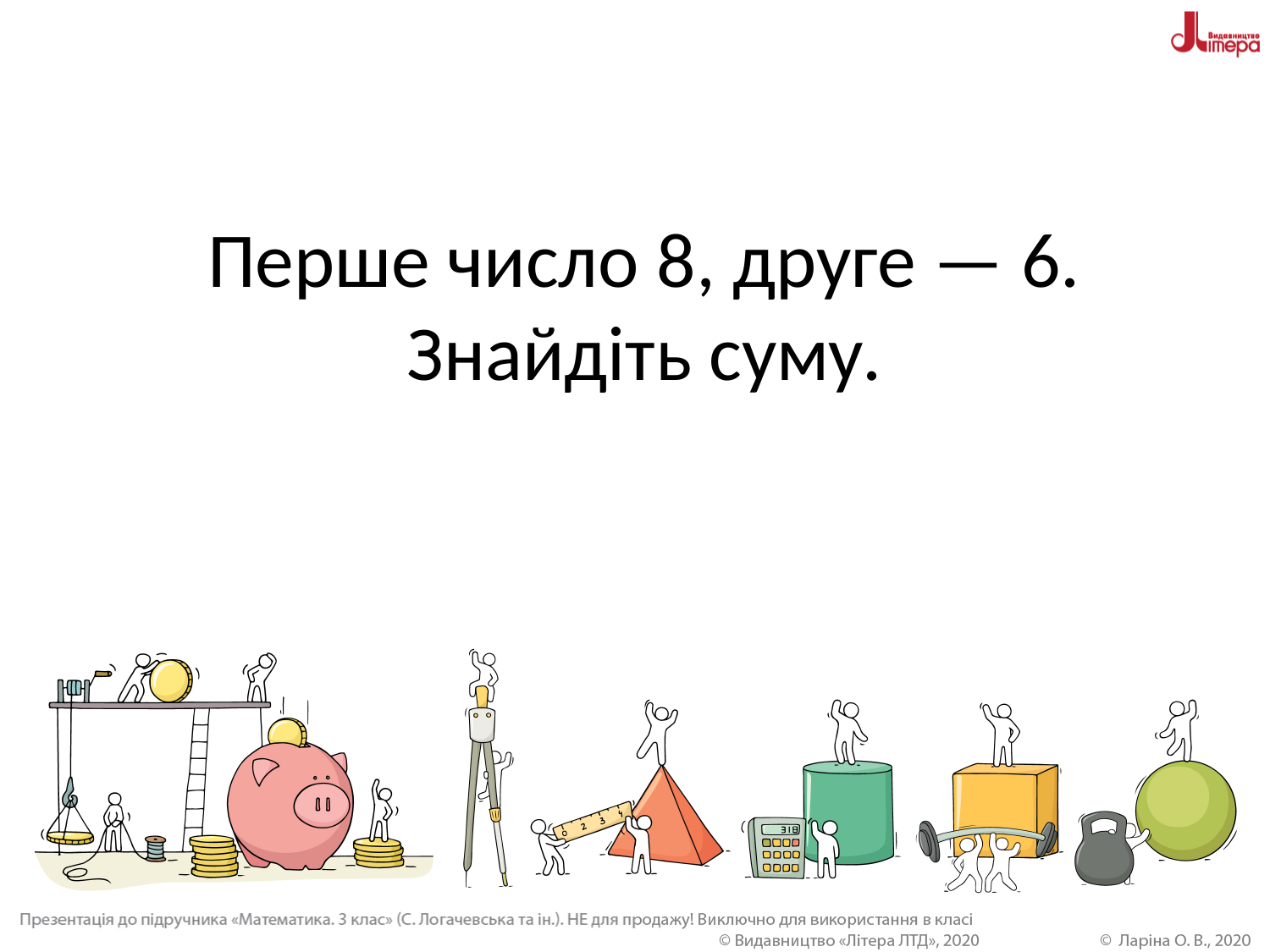

# Перше число 8, друге — 6. Знайдіть суму.